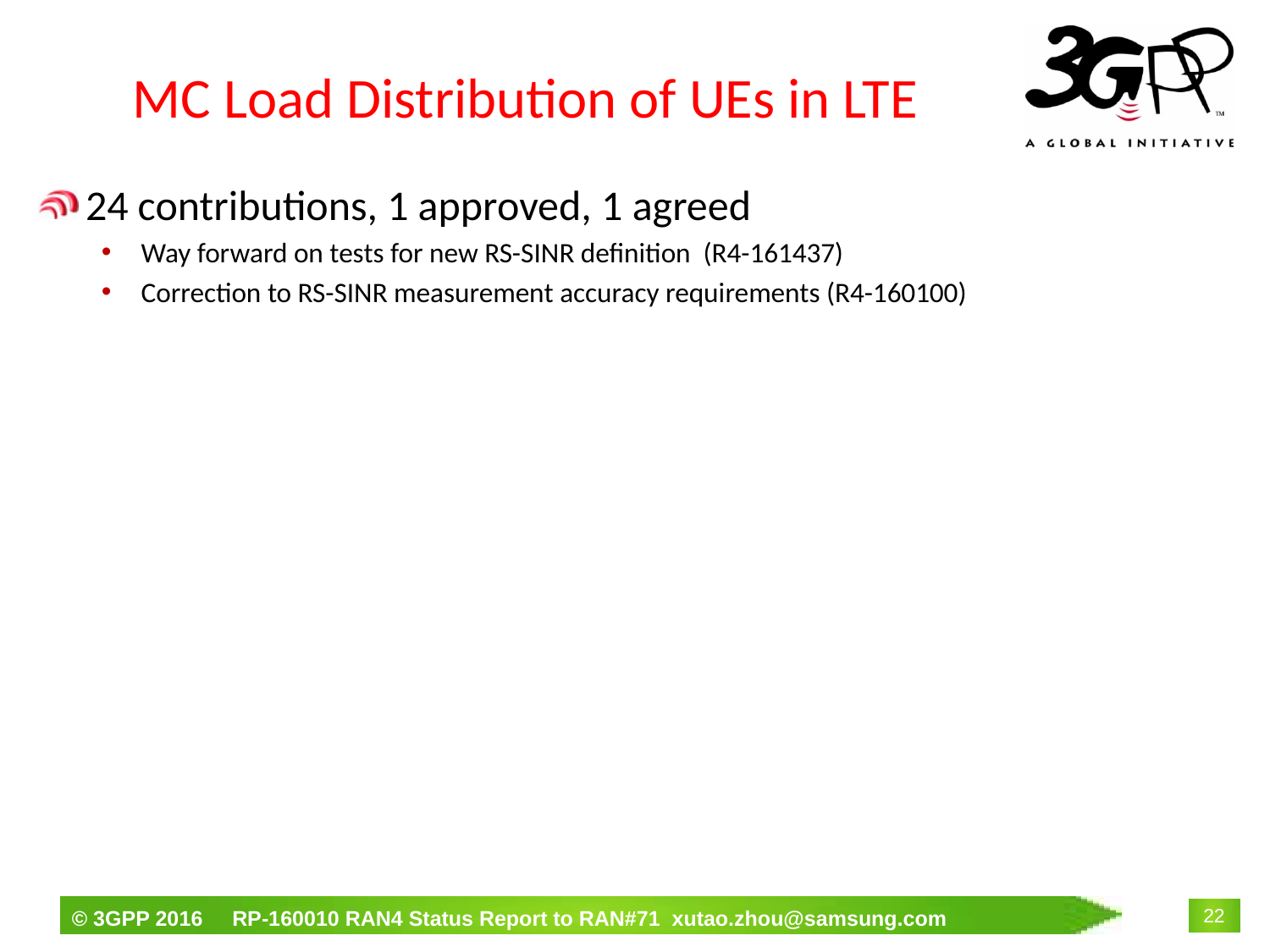

# MC Load Distribution of UEs in LTE
24 contributions, 1 approved, 1 agreed
Way forward on tests for new RS-SINR definition  (R4-161437)
Correction to RS-SINR measurement accuracy requirements (R4-160100)